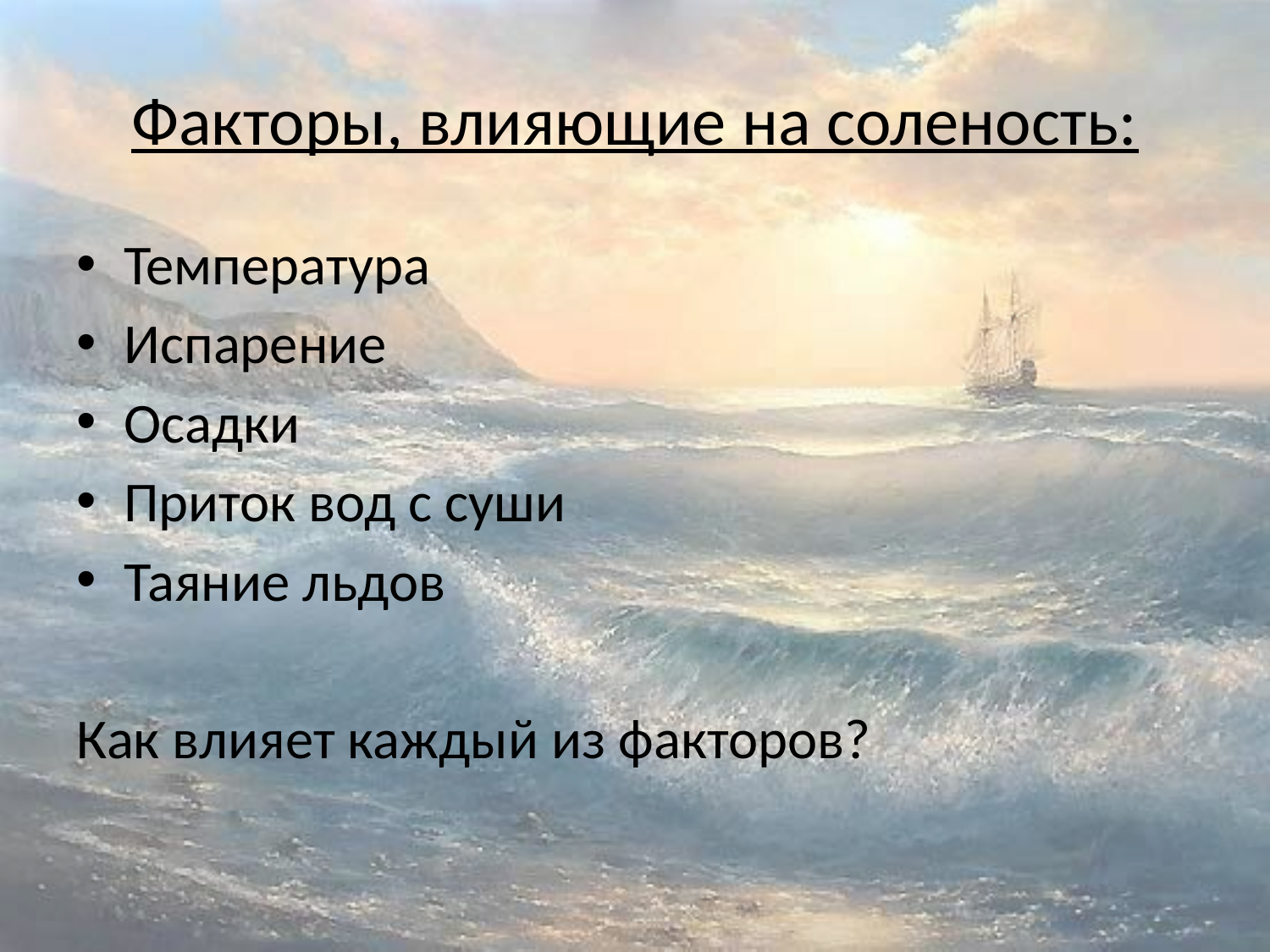

# Факторы, влияющие на соленость:
Температура
Испарение
Осадки
Приток вод с суши
Таяние льдов

Как влияет каждый из факторов?